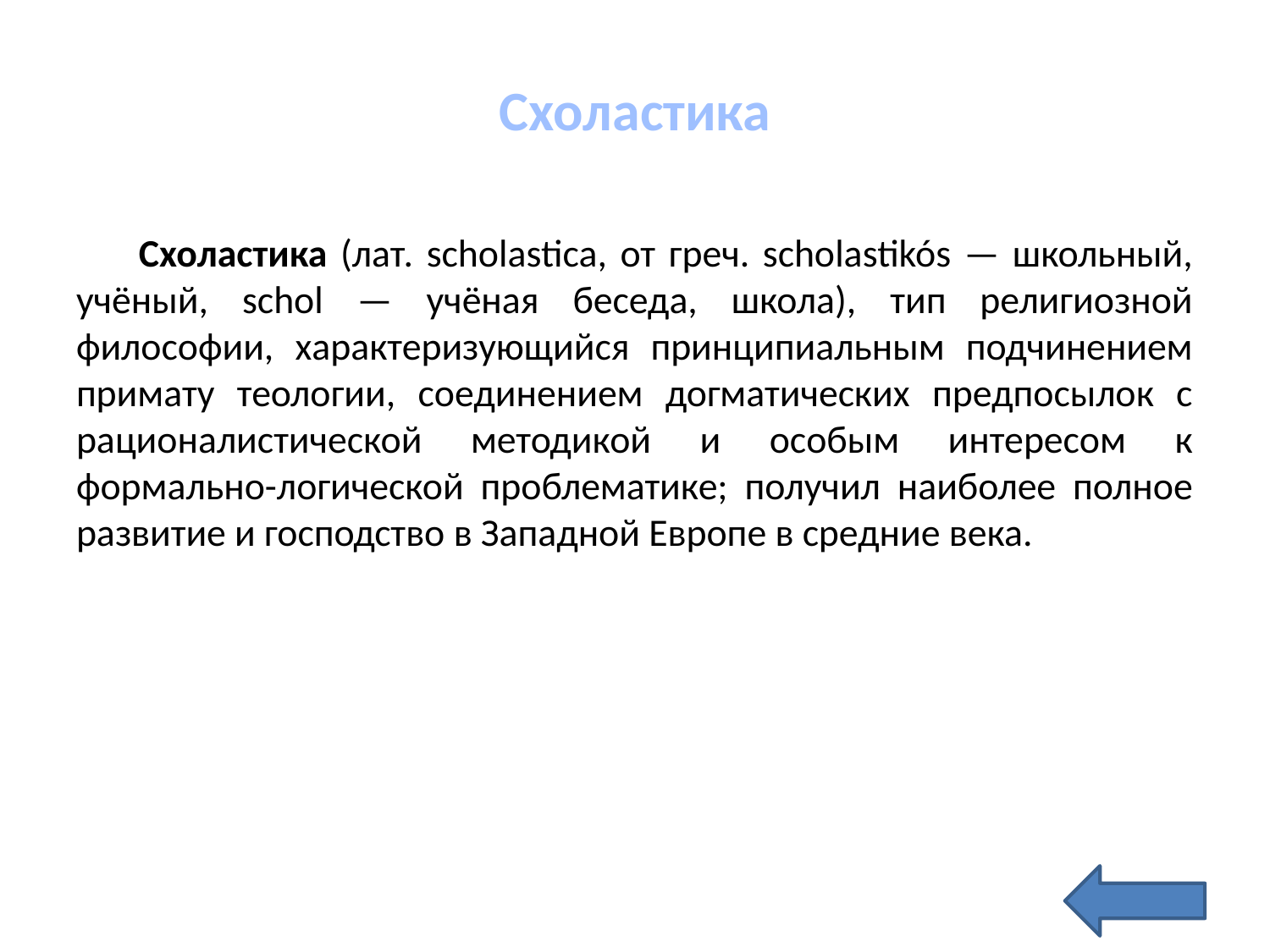

# Схоластика
Схоластика (лат. scholastica, от греч. scholastikós — школьный, учёный, schol — учёная беседа, школа), тип религиозной философии, характеризующийся принципиальным подчинением примату теологии, соединением догматических предпосылок с рационалистической методикой и особым интересом к формально-логической проблематике; получил наиболее полное развитие и господство в Западной Европе в средние века.